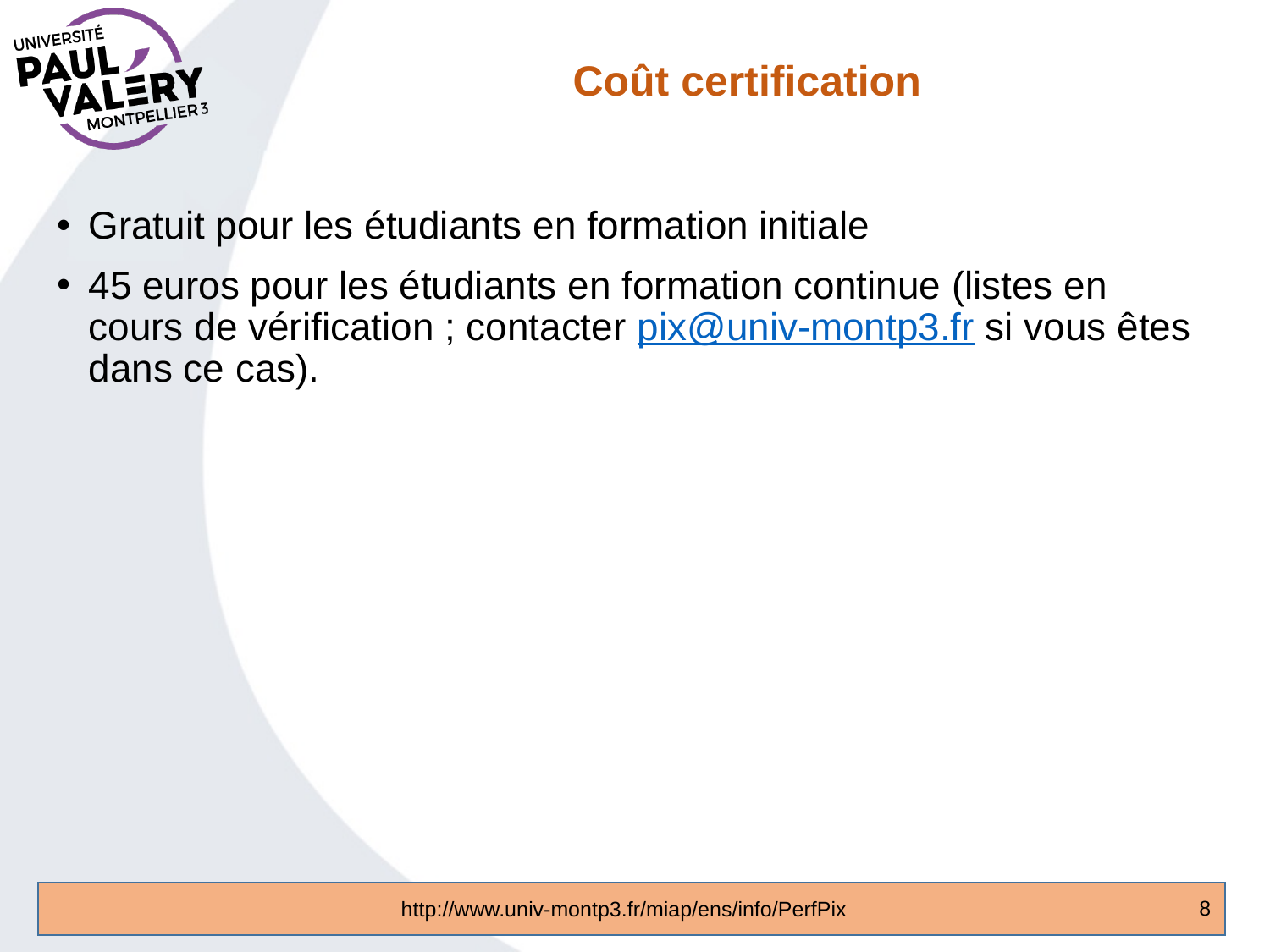

# Coût certification
Gratuit pour les étudiants en formation initiale
45 euros pour les étudiants en formation continue (listes en cours de vérification ; contacter pix@univ-montp3.fr si vous êtes dans ce cas).
8
http://www.univ-montp3.fr/miap/ens/info/PerfPix